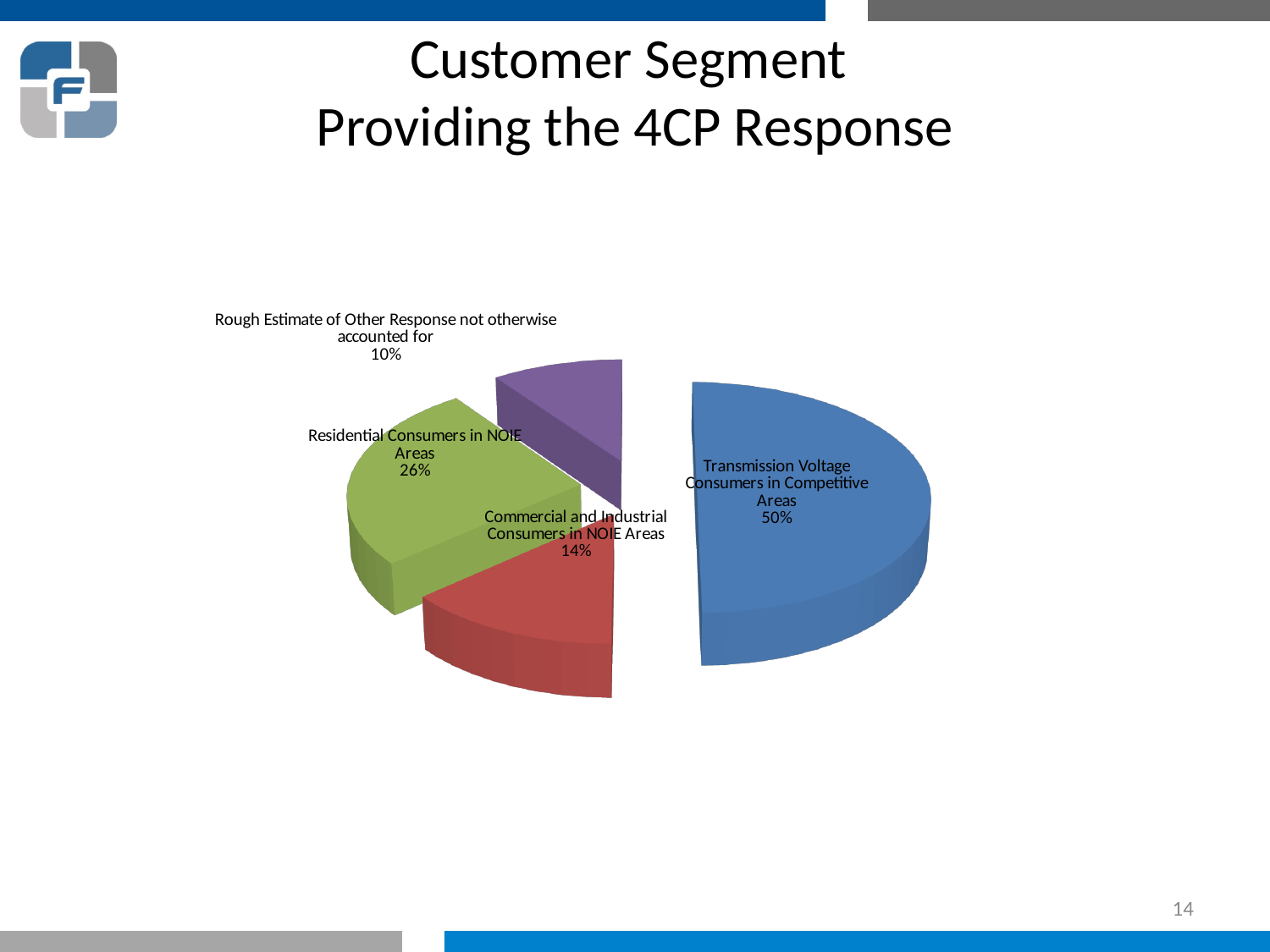

# Customer Segment Providing the 4CP Response

[unsupported chart]

14